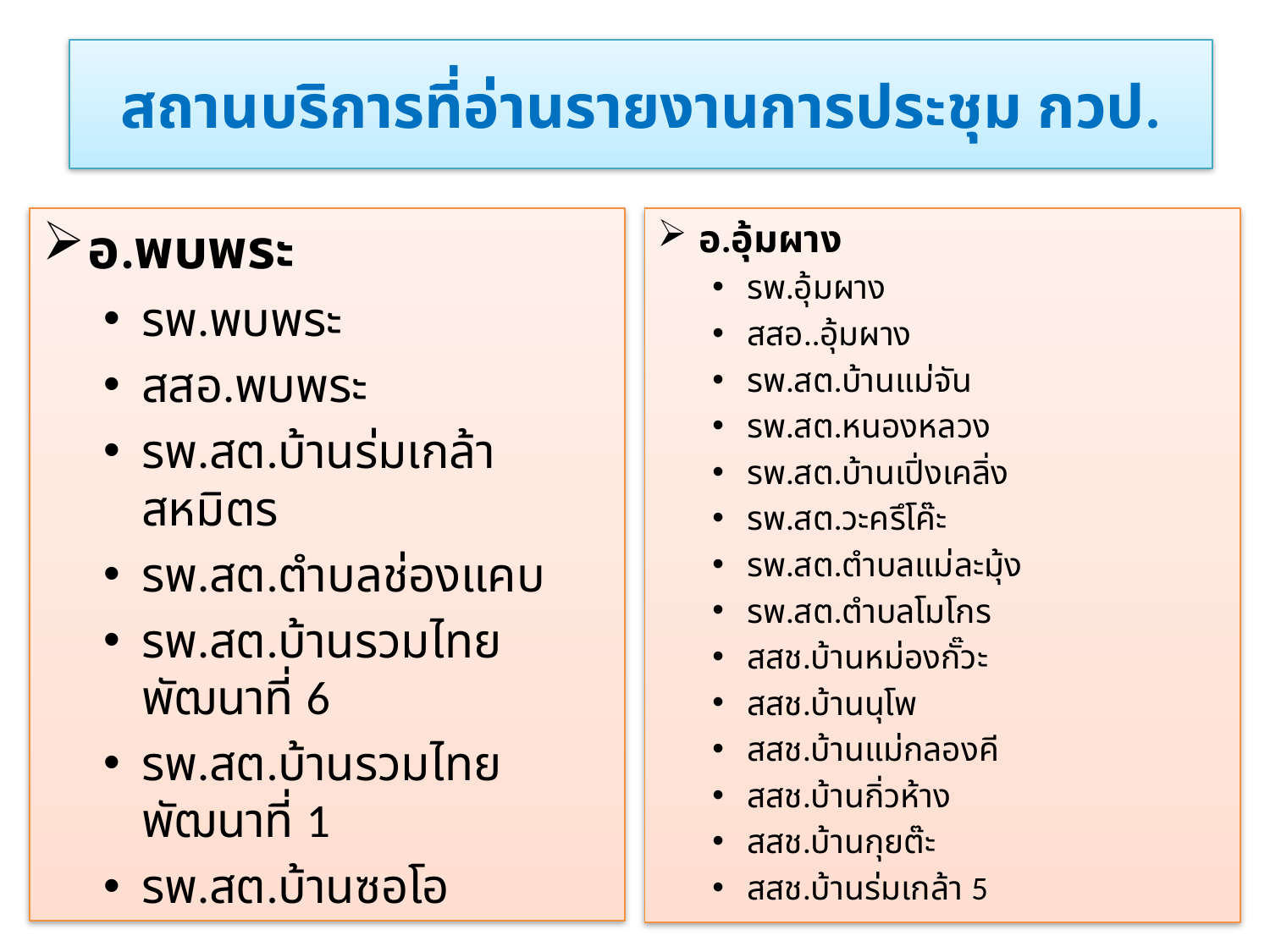

# สถานบริการที่อ่านรายงานการประชุม กวป.
อ.พบพระ
รพ.พบพระ
สสอ.พบพระ
รพ.สต.บ้านร่มเกล้าสหมิตร
รพ.สต.ตำบลช่องแคบ
รพ.สต.บ้านรวมไทยพัฒนาที่ 6
รพ.สต.บ้านรวมไทยพัฒนาที่ 1
รพ.สต.บ้านซอโอ

อ.อุ้มผาง
รพ.อุ้มผาง
สสอ..อุ้มผาง
รพ.สต.บ้านแม่จัน
รพ.สต.หนองหลวง
รพ.สต.บ้านเปิ่งเคลิ่ง
รพ.สต.วะครึโค๊ะ
รพ.สต.ตำบลแม่ละมุ้ง
รพ.สต.ตำบลโมโกร
สสช.บ้านหม่องกั๊วะ
สสช.บ้านนุโพ
สสช.บ้านแม่กลองคี
สสช.บ้านกิ่วห้าง
สสช.บ้านกุยต๊ะ
สสช.บ้านร่มเกล้า 5